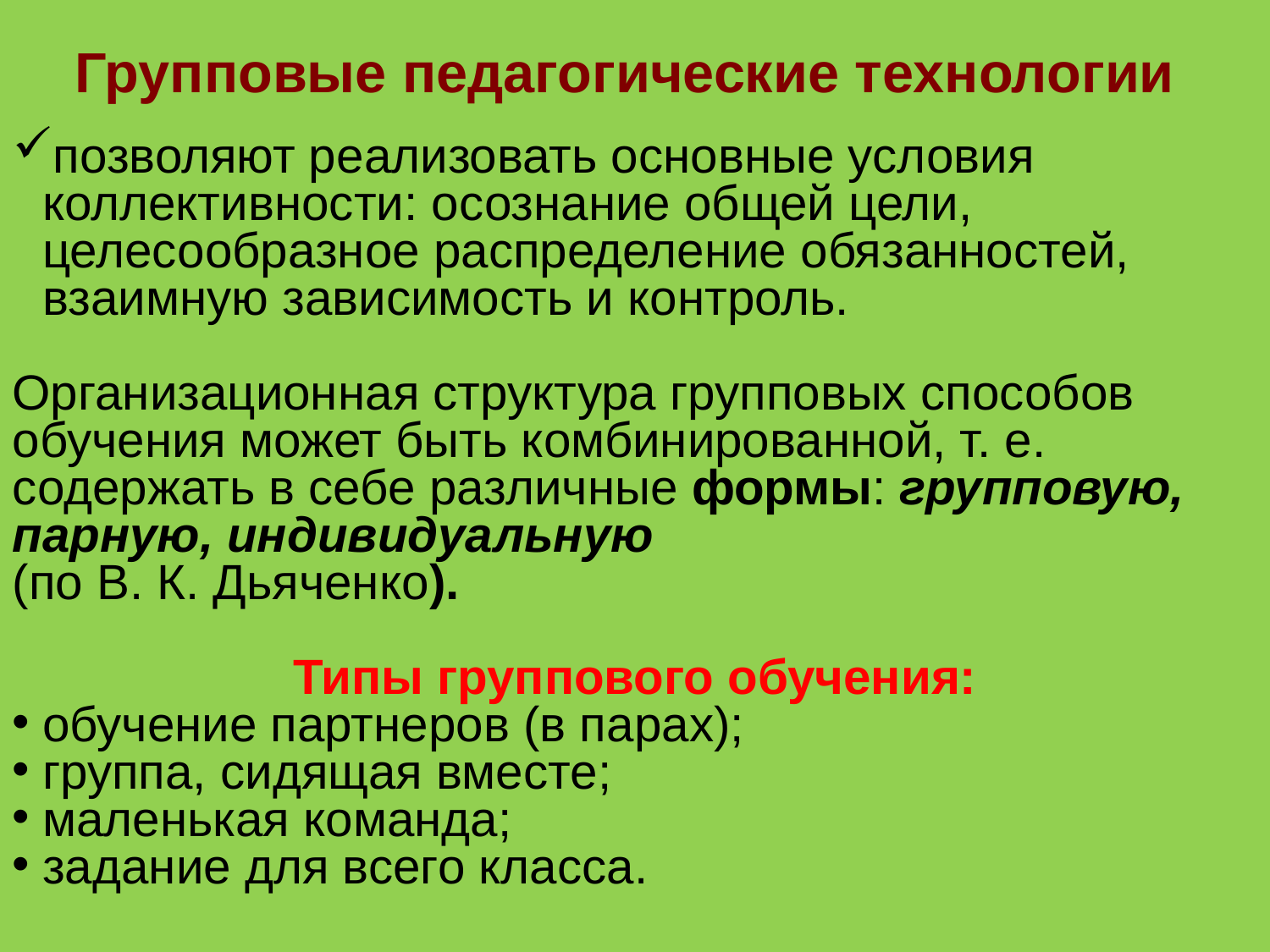

Групповые педагогические технологии
позволяют реализовать основные условия коллективности: осознание общей цели, целесообразное распределение обязанностей, взаимную зависимость и контроль.

Организационная структура групповых способов обучения может быть комбинированной, т. е. содержать в себе различные формы: групповую, парную, индивидуальную
(по В. К. Дьяченко).

Типы группового обучения:
обучение партнеров (в парах);
группа, сидящая вместе;
маленькая команда;
задание для всего класса.